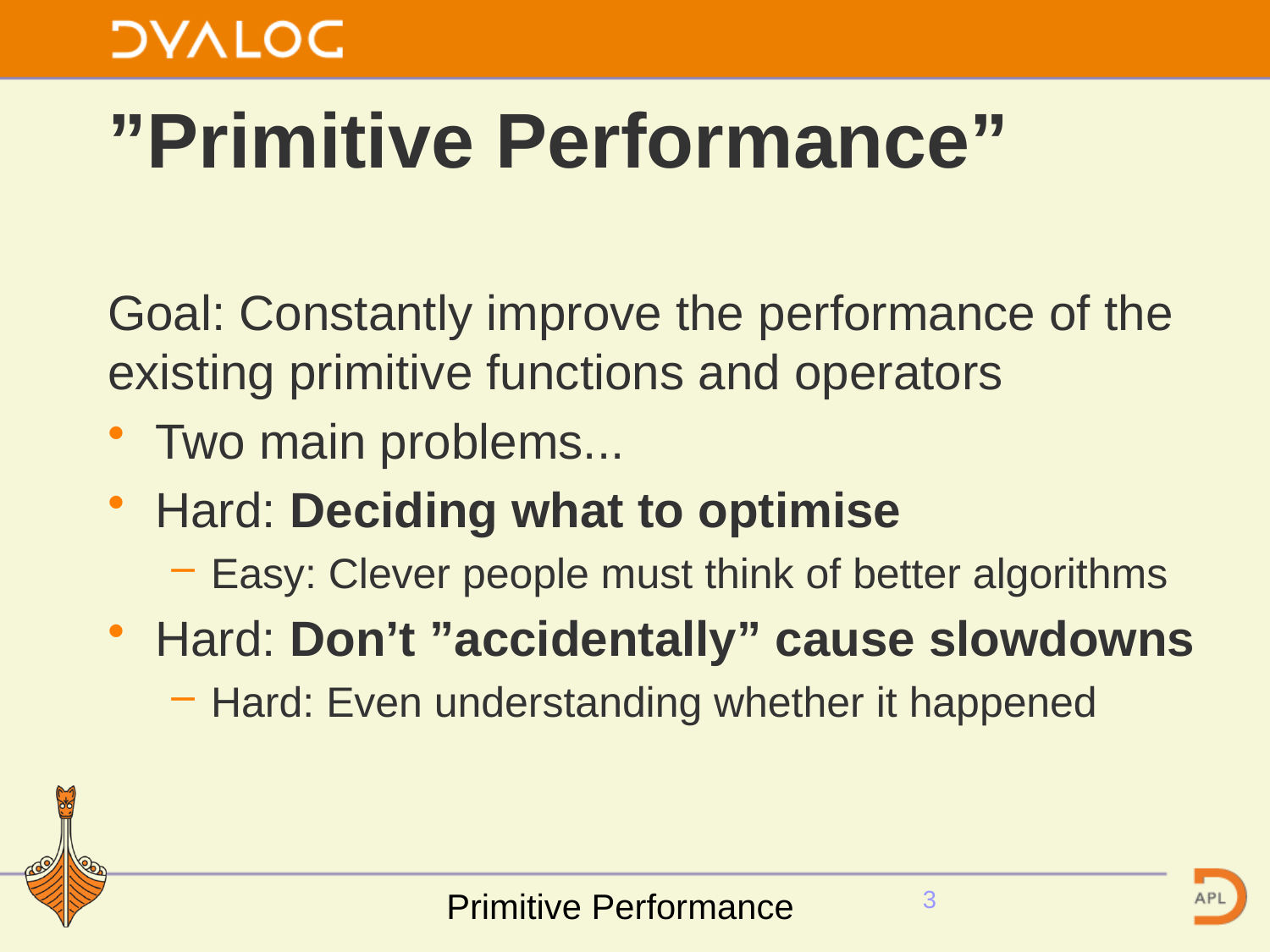

# ”Primitive Performance”
Goal: Constantly improve the performance of the existing primitive functions and operators
Two main problems...
Hard: Deciding what to optimise
Easy: Clever people must think of better algorithms
Hard: Don’t ”accidentally” cause slowdowns
Hard: Even understanding whether it happened

Primitive Performance
3